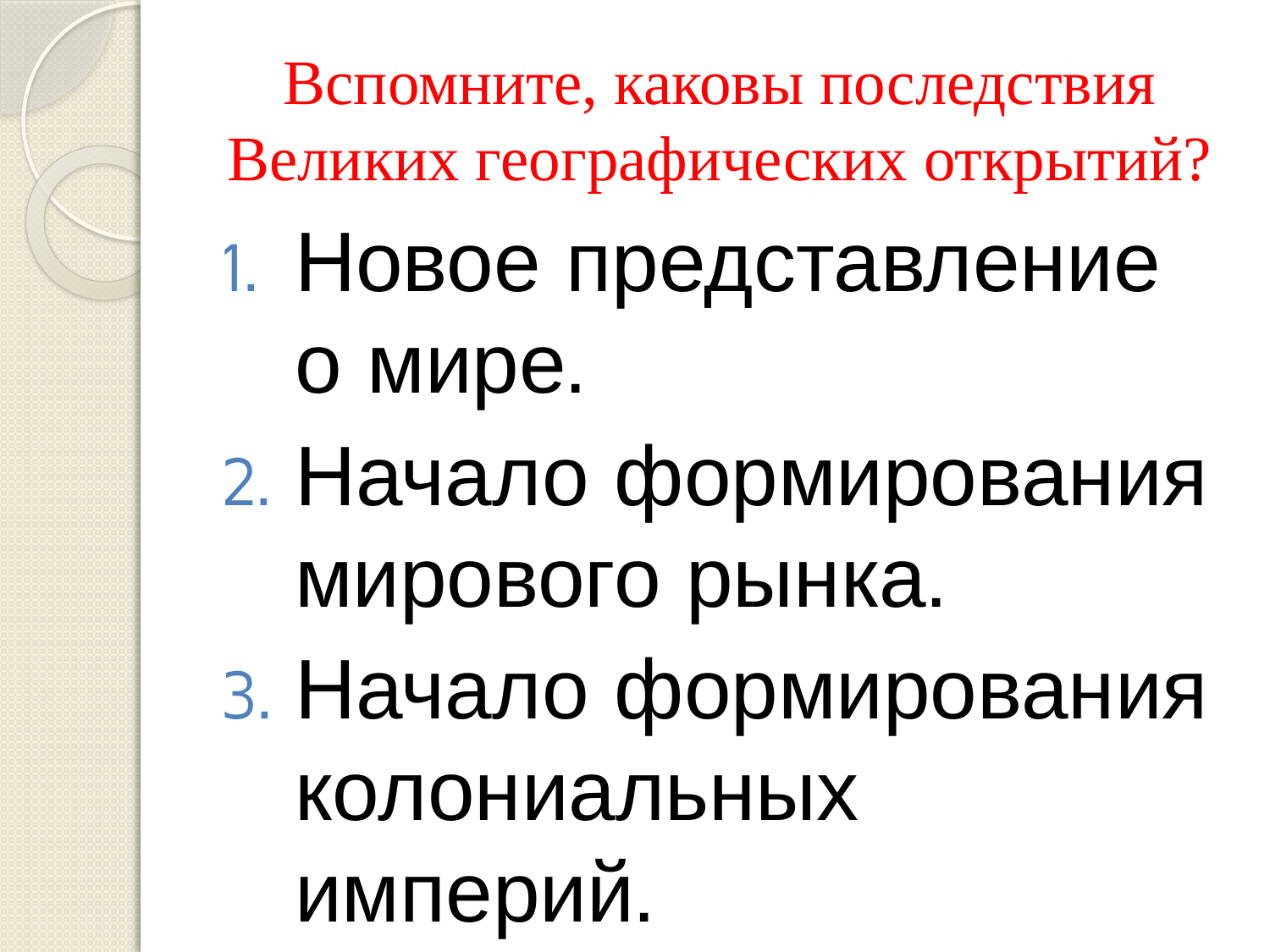

# Вспомните, каковы последствия Великих географических открытий?
Новое представление о мире.
Начало формирования мирового рынка.
Начало формирования колониальных империй.